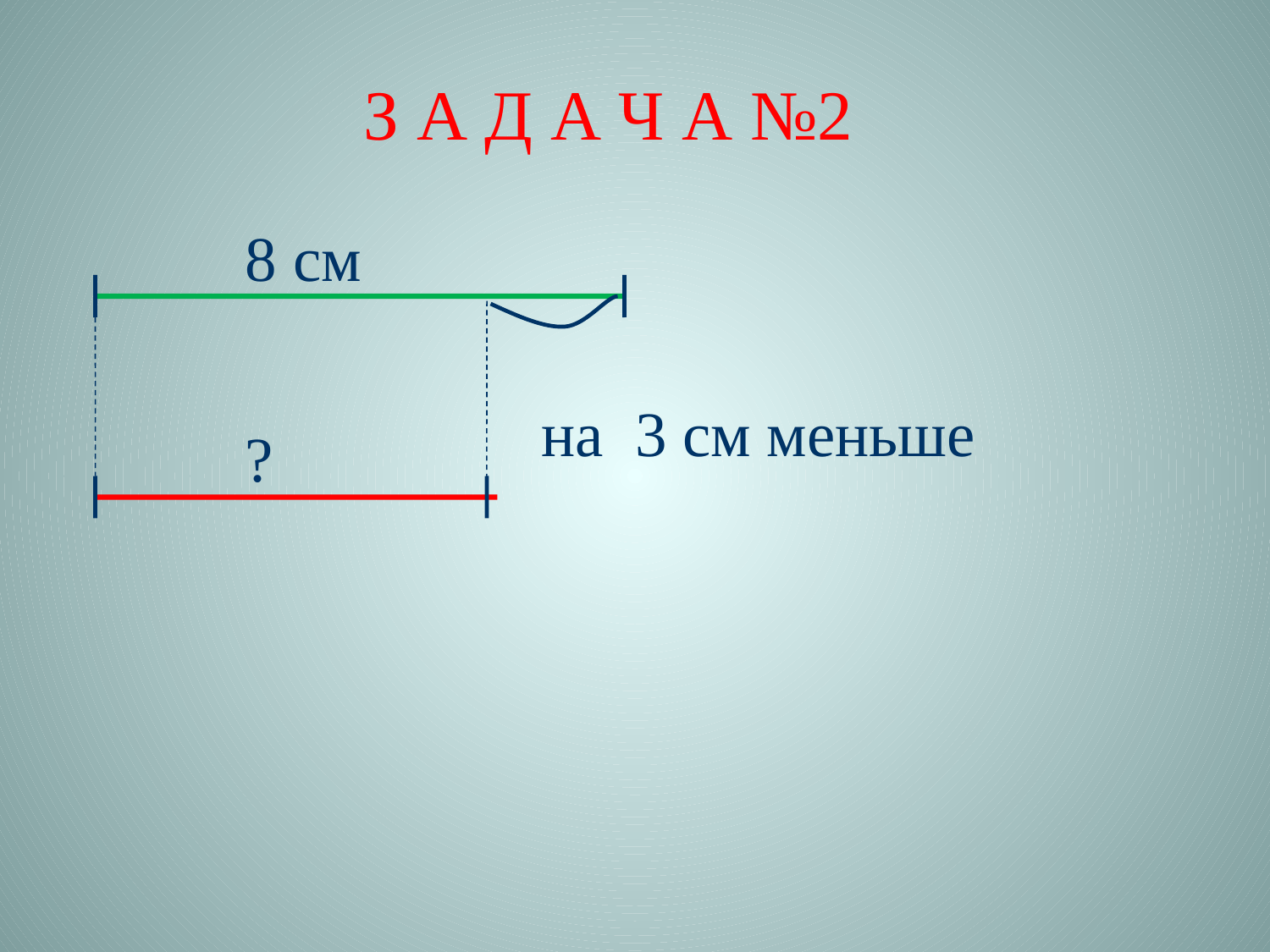

З А Д А Ч А №2

8 см

на  3 см меньше
?